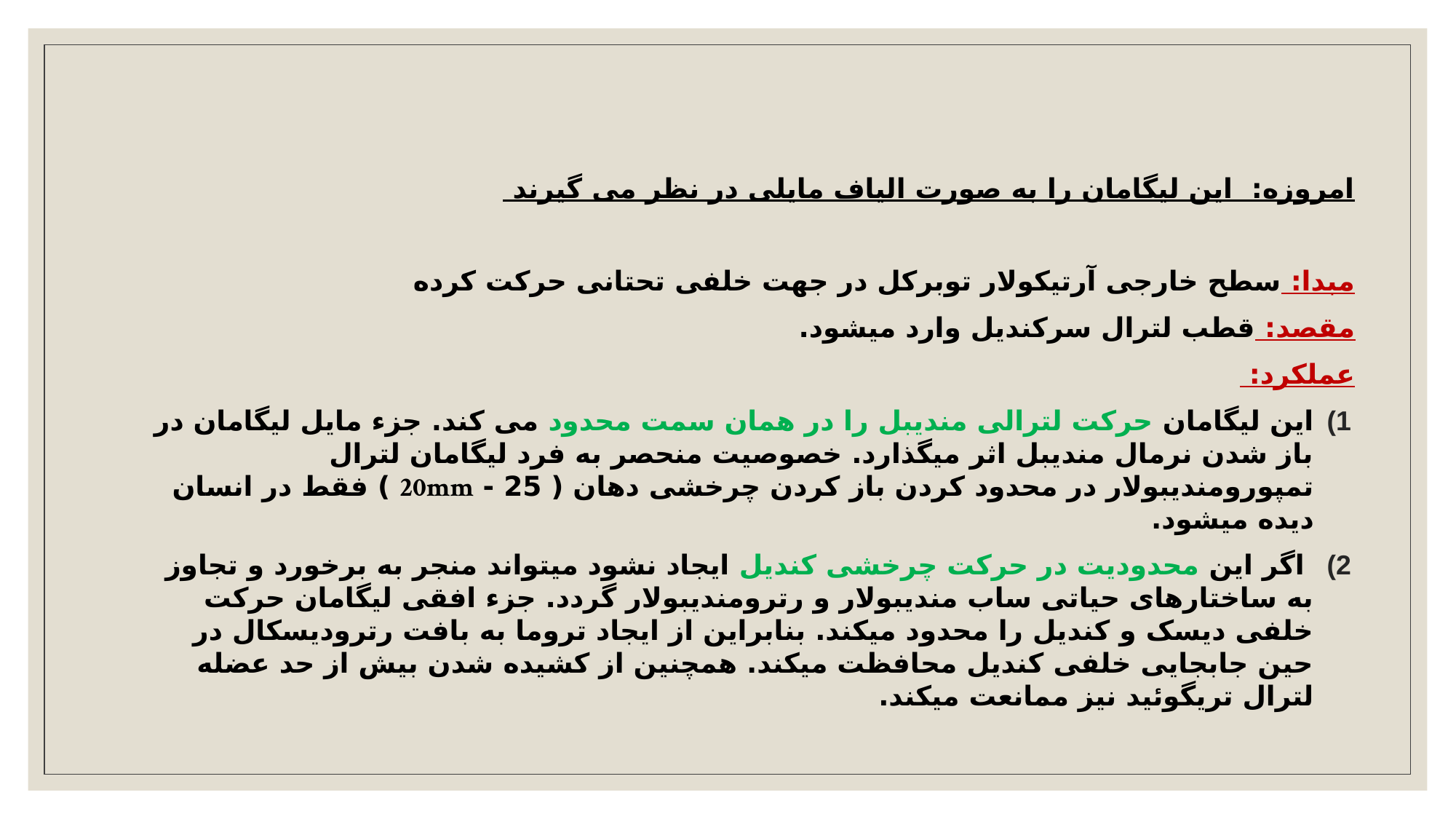

امروزه:  این لیگامان را به صورت الیاف مایلی در نظر می گیرند

مبدا: سطح خارجی آرتیکولار توبرکل در جهت خلفی تحتانی حرکت کرده
مقصد: قطب لترال سرکندیل وارد میشود.
عملکرد:
این لیگامان حرکت لترالی مندیبل را در همان سمت محدود می کند. جزء مایل لیگامان در باز شدن نرمال مندیبل اثر میگذارد. خصوصیت منحصر به فرد لیگامان لترال تمپورومندیبولار در محدود کردن باز کردن چرخشی دهان ( 25 - 20mm ) فقط در انسان دیده میشود.
 اگر این محدودیت در حرکت چرخشی کندیل ایجاد نشود میتواند منجر به برخورد و تجاوز به ساختارهای حیاتی ساب مندیبولار و رترومندیبولار گردد. جزء افقی لیگامان حرکت خلفی دیسک و کندیل را محدود میکند. بنابراین از ایجاد تروما به بافت رترودیسکال در حین جابجایی خلفی کندیل محافظت میکند. همچنین از کشیده شدن بیش از حد عضله لترال تریگوئید نیز ممانعت میکند.